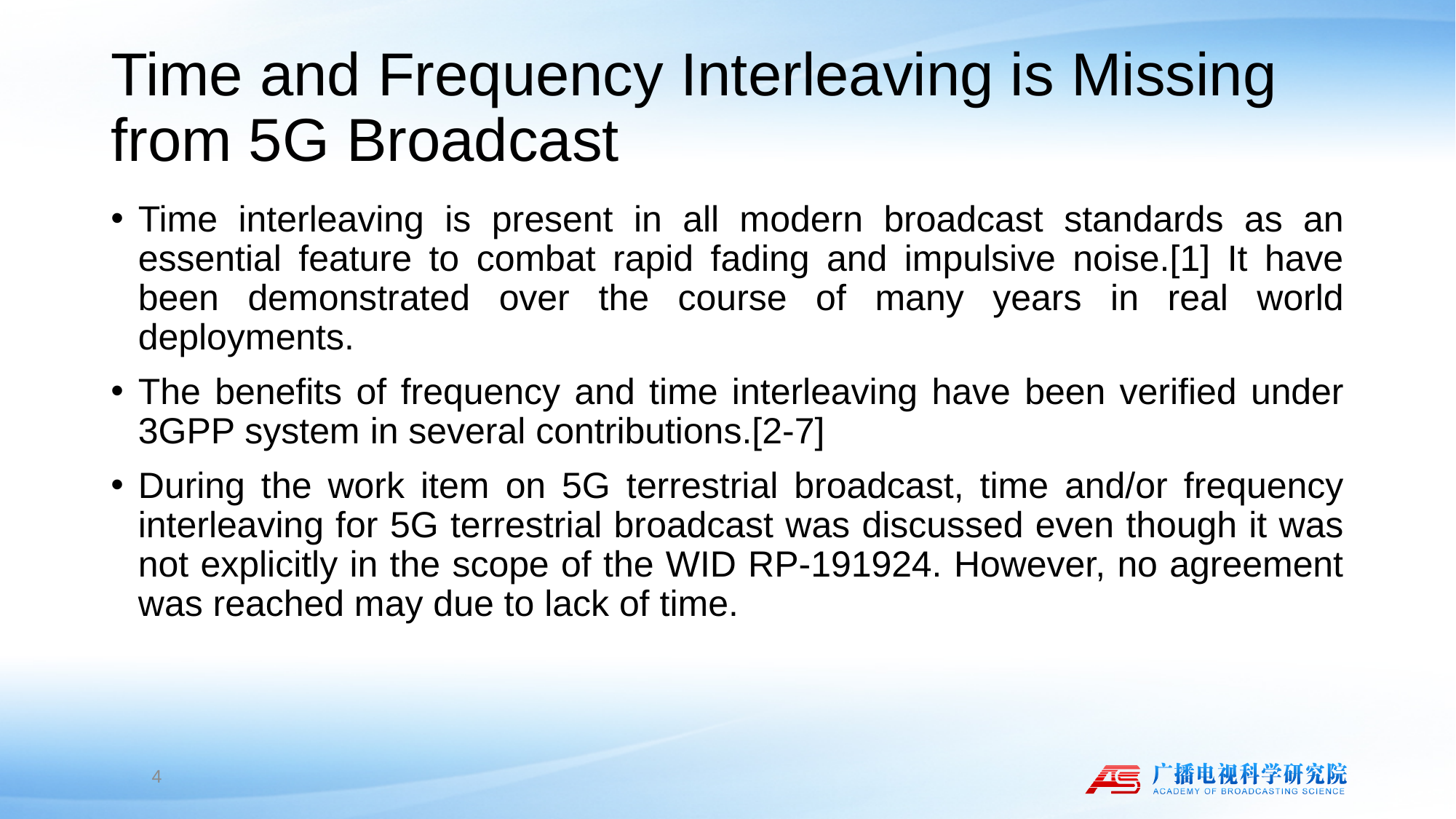

# Time and Frequency Interleaving is Missing from 5G Broadcast
Time interleaving is present in all modern broadcast standards as an essential feature to combat rapid fading and impulsive noise.[1] It have been demonstrated over the course of many years in real world deployments.
The benefits of frequency and time interleaving have been verified under 3GPP system in several contributions.[2-7]
During the work item on 5G terrestrial broadcast, time and/or frequency interleaving for 5G terrestrial broadcast was discussed even though it was not explicitly in the scope of the WID RP-191924. However, no agreement was reached may due to lack of time.
4